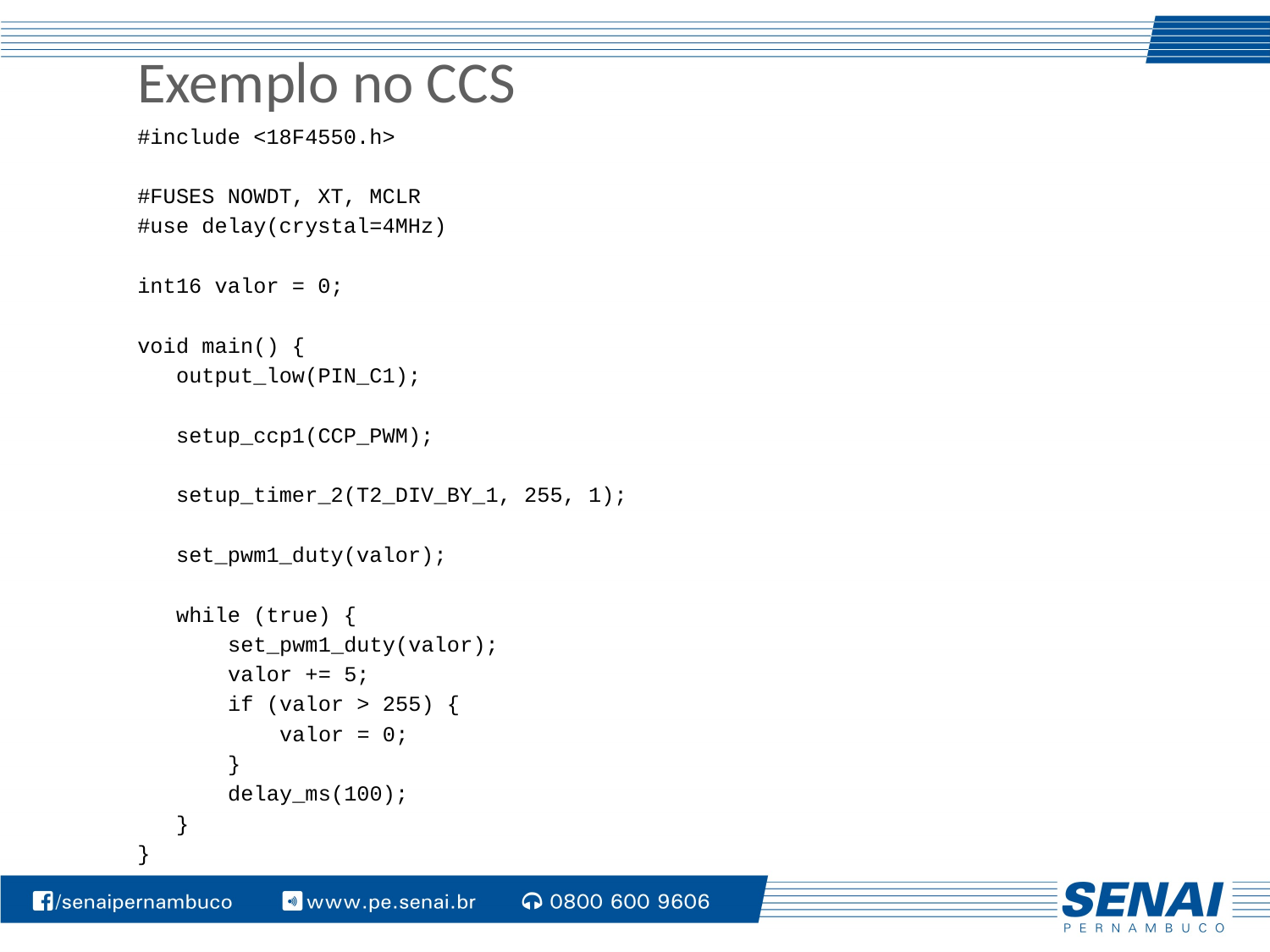

# Exemplo no CCS
#include <18F4550.h>

#FUSES NOWDT, XT, MCLR
#use delay(crystal=4MHz)

int16 valor = 0;

void main() {
   output_low(PIN_C1);

   setup_ccp1(CCP_PWM);

   setup_timer_2(T2_DIV_BY_1, 255, 1);

   set_pwm1_duty(valor);

   while (true) {
       set_pwm1_duty(valor);
       valor += 5;
       if (valor > 255) {
           valor = 0;
       }
       delay_ms(100);
   }
}